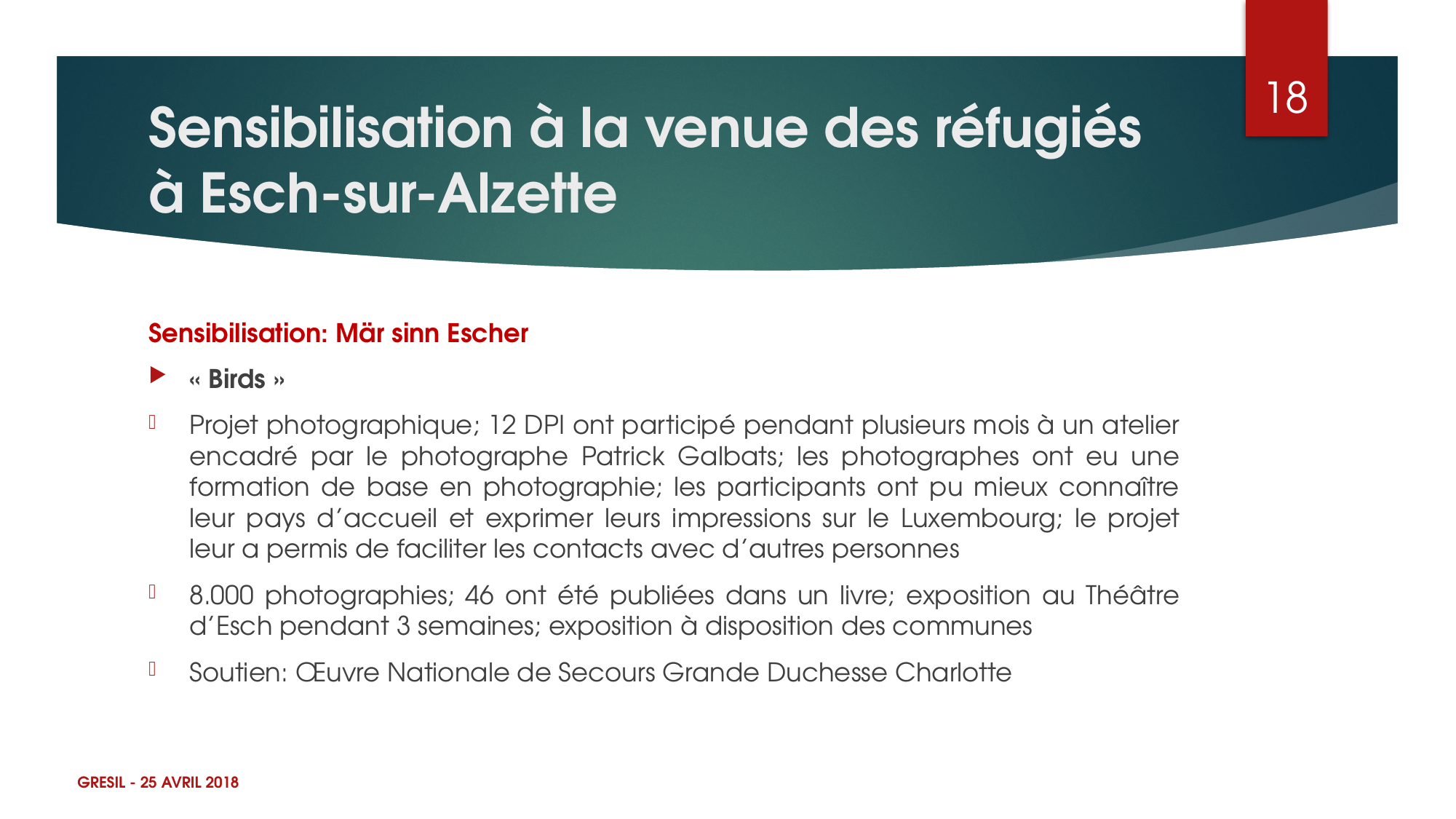

18
# Sensibilisation à la venue des réfugiés à Esch-sur-Alzette
Sensibilisation: Mär sinn Escher
« Birds »
Projet photographique; 12 DPI ont participé pendant plusieurs mois à un atelier encadré par le photographe Patrick Galbats; les photographes ont eu une formation de base en photographie; les participants ont pu mieux connaître leur pays d’accueil et exprimer leurs impressions sur le Luxembourg; le projet leur a permis de faciliter les contacts avec d’autres personnes
8.000 photographies; 46 ont été publiées dans un livre; exposition au Théâtre d’Esch pendant 3 semaines; exposition à disposition des communes
Soutien: Œuvre Nationale de Secours Grande Duchesse Charlotte

GRESIL - 25 AVRIL 2018